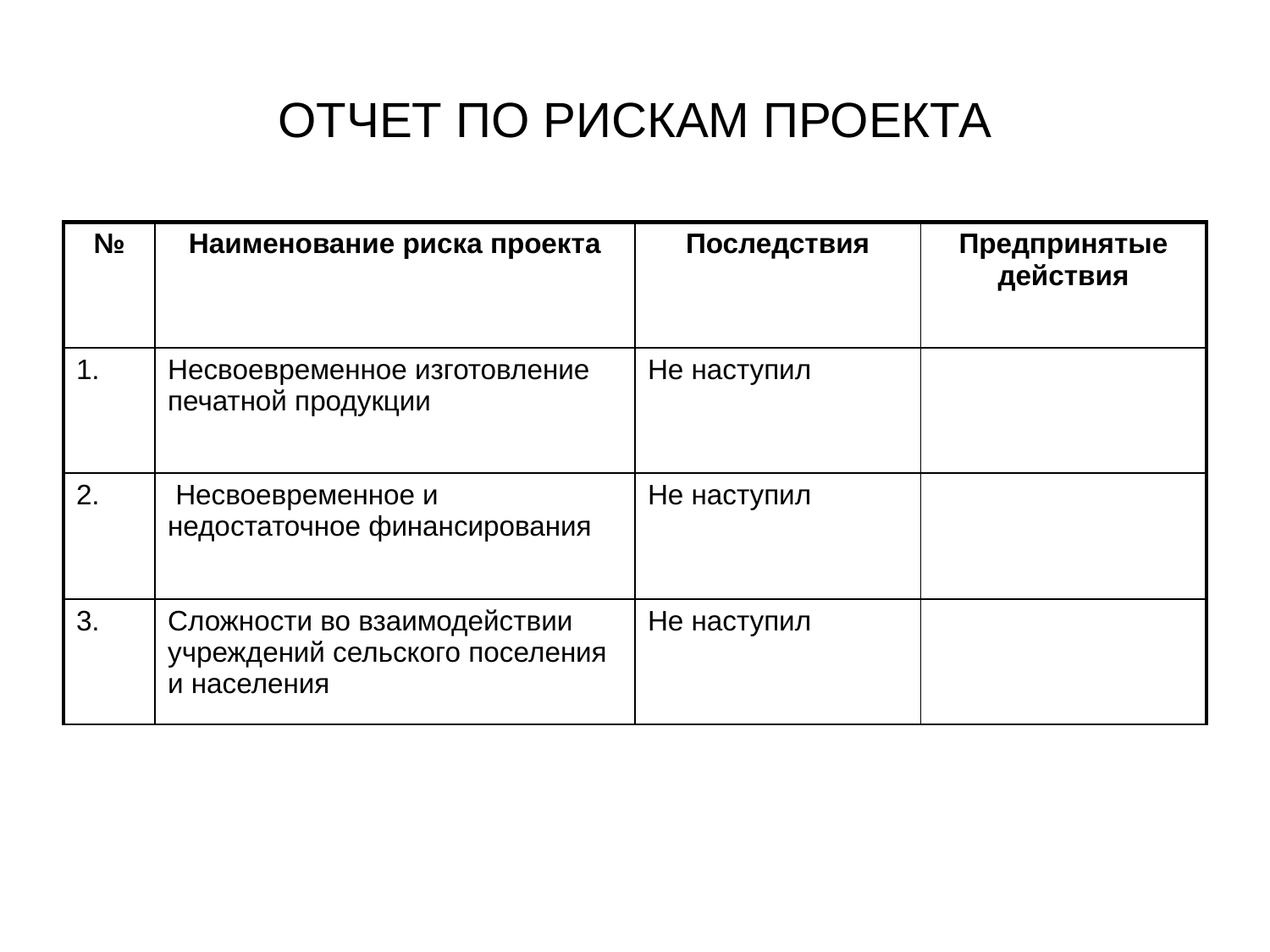

# ОТЧЕТ ПО РИСКАМ ПРОЕКТА
| № | Наименование риска проекта | Последствия | Предпринятые действия |
| --- | --- | --- | --- |
| 1. | Несвоевременное изготовление печатной продукции | Не наступил |  |
| 2. | Несвоевременное и недостаточное финансирования | Не наступил |  |
| 3. | Сложности во взаимодействии учреждений сельского поселения и населения | Не наступил |  |